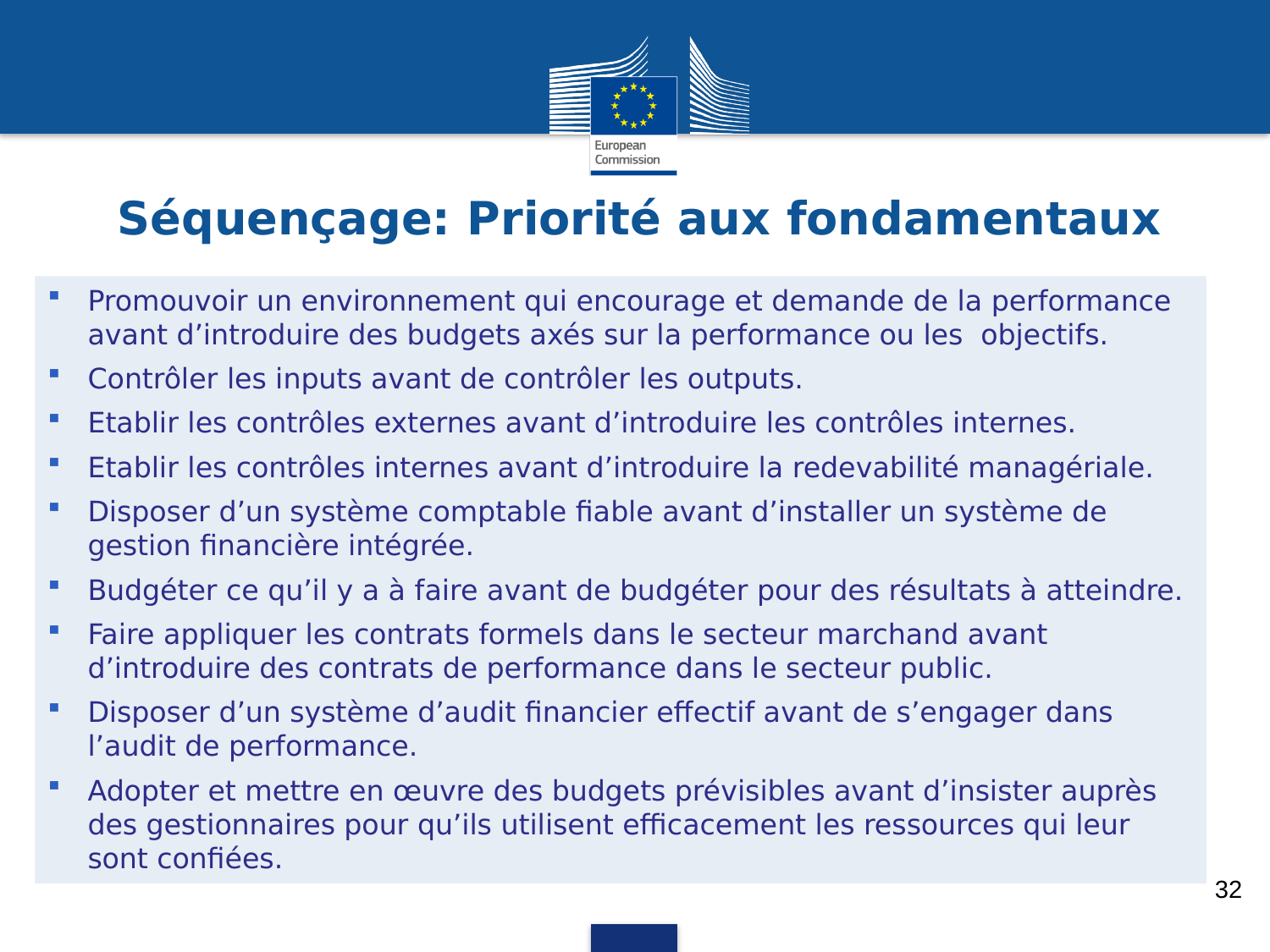

# Séquençage: Priorité aux fondamentaux
Promouvoir un environnement qui encourage et demande de la performance avant d’introduire des budgets axés sur la performance ou les  objectifs.
Contrôler les inputs avant de contrôler les outputs.
Etablir les contrôles externes avant d’introduire les contrôles internes.
Etablir les contrôles internes avant d’introduire la redevabilité managériale.
Disposer d’un système comptable fiable avant d’installer un système de gestion financière intégrée.
Budgéter ce qu’il y a à faire avant de budgéter pour des résultats à atteindre.
Faire appliquer les contrats formels dans le secteur marchand avant d’introduire des contrats de performance dans le secteur public.
Disposer d’un système d’audit financier effectif avant de s’engager dans l’audit de performance.
Adopter et mettre en œuvre des budgets prévisibles avant d’insister auprès des gestionnaires pour qu’ils utilisent efficacement les ressources qui leur sont confiées.
32